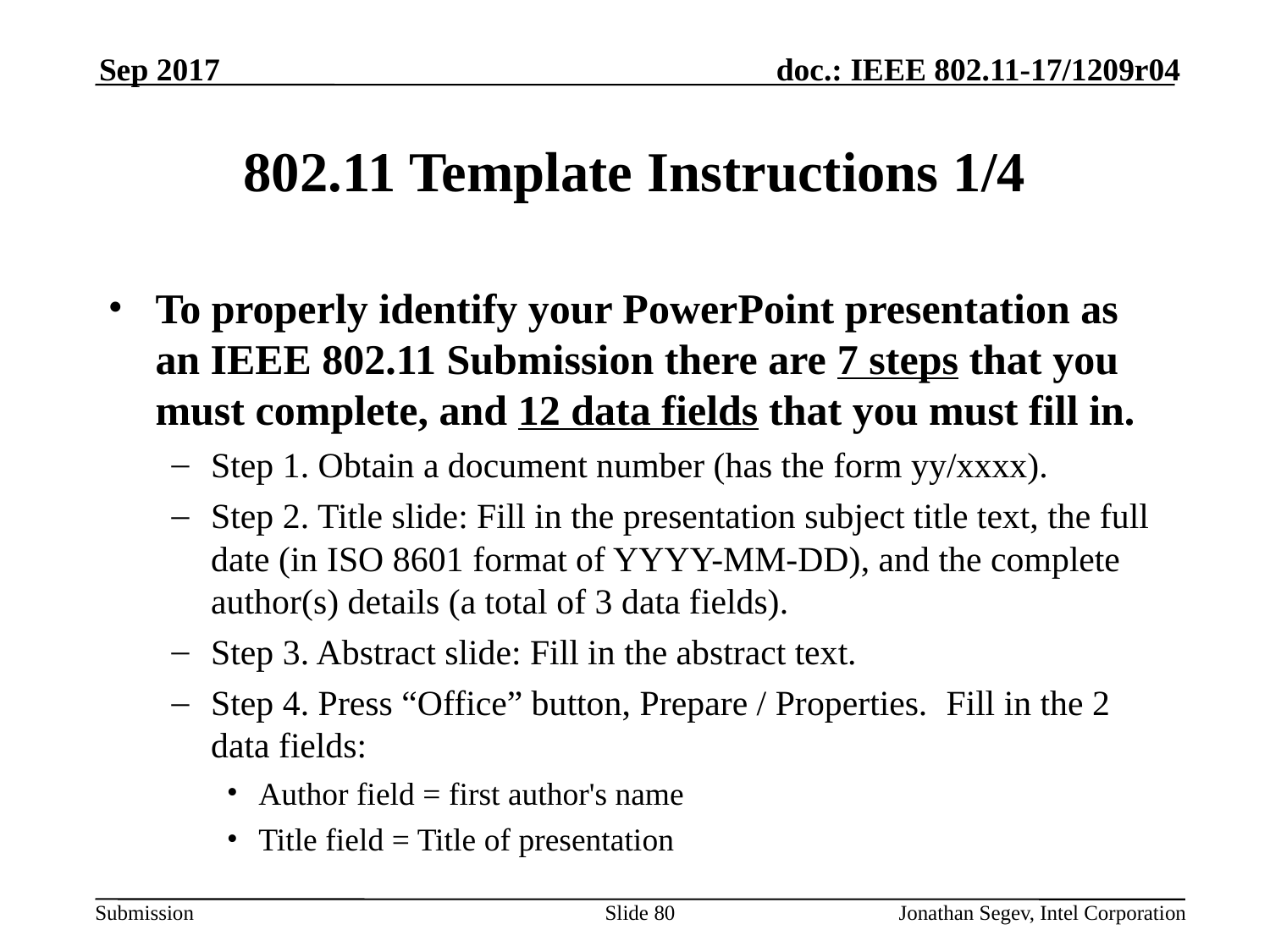

Sep 2017
# 802.11 Template Instructions 1/4
To properly identify your PowerPoint presentation as an IEEE 802.11 Submission there are 7 steps that you must complete, and 12 data fields that you must fill in.
Step 1. Obtain a document number (has the form yy/xxxx).
Step 2. Title slide: Fill in the presentation subject title text, the full date (in ISO 8601 format of YYYY-MM-DD), and the complete author(s) details (a total of 3 data fields).
Step 3. Abstract slide: Fill in the abstract text.
Step 4. Press “Office” button, Prepare / Properties.  Fill in the 2 data fields:
Author field = first author's name
Title field = Title of presentation
Slide 80
Jonathan Segev, Intel Corporation